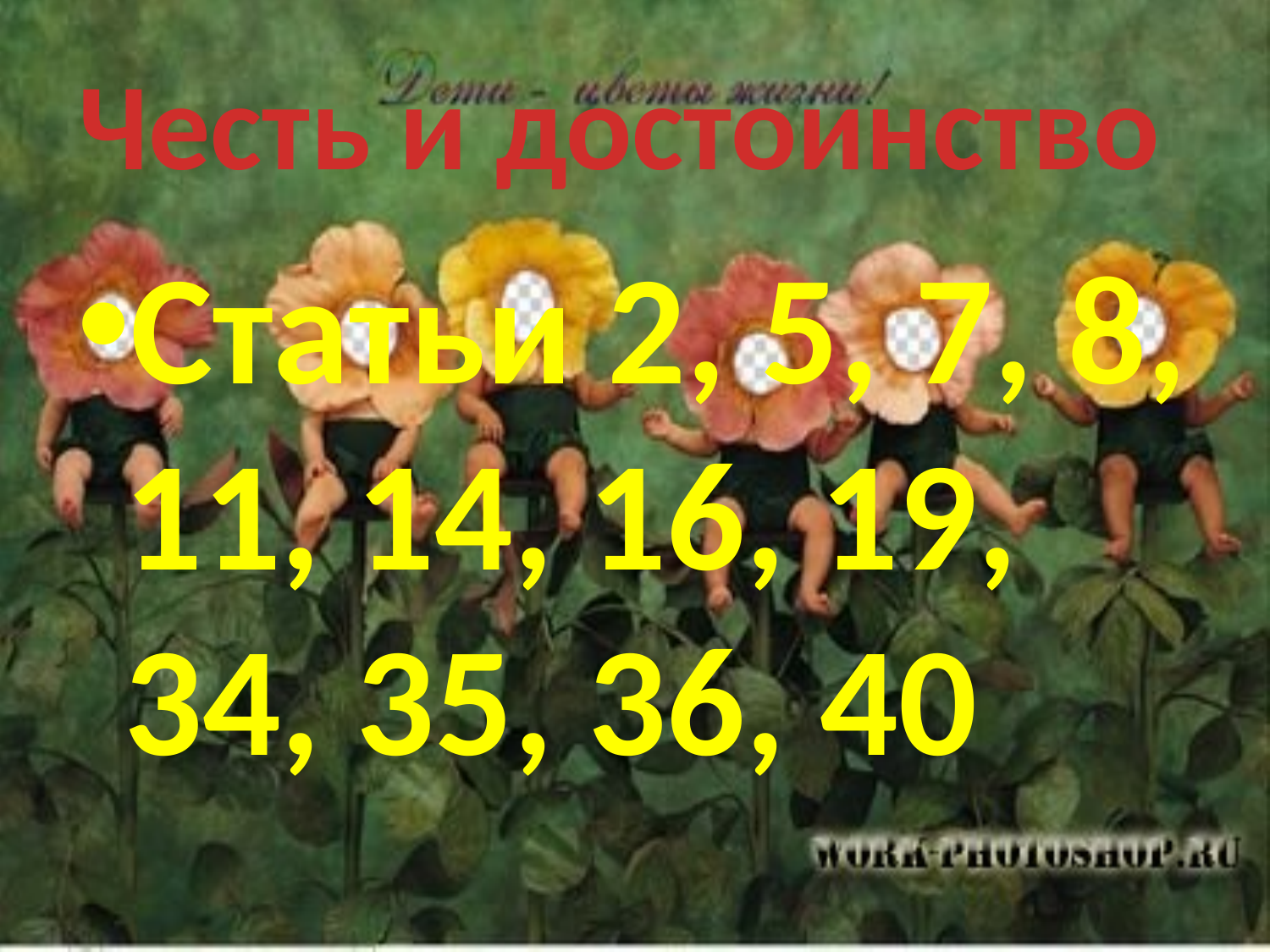

#
Честь и достоинство
Статьи 2, 5, 7, 8, 11, 14, 16, 19, 34, 35, 36, 40